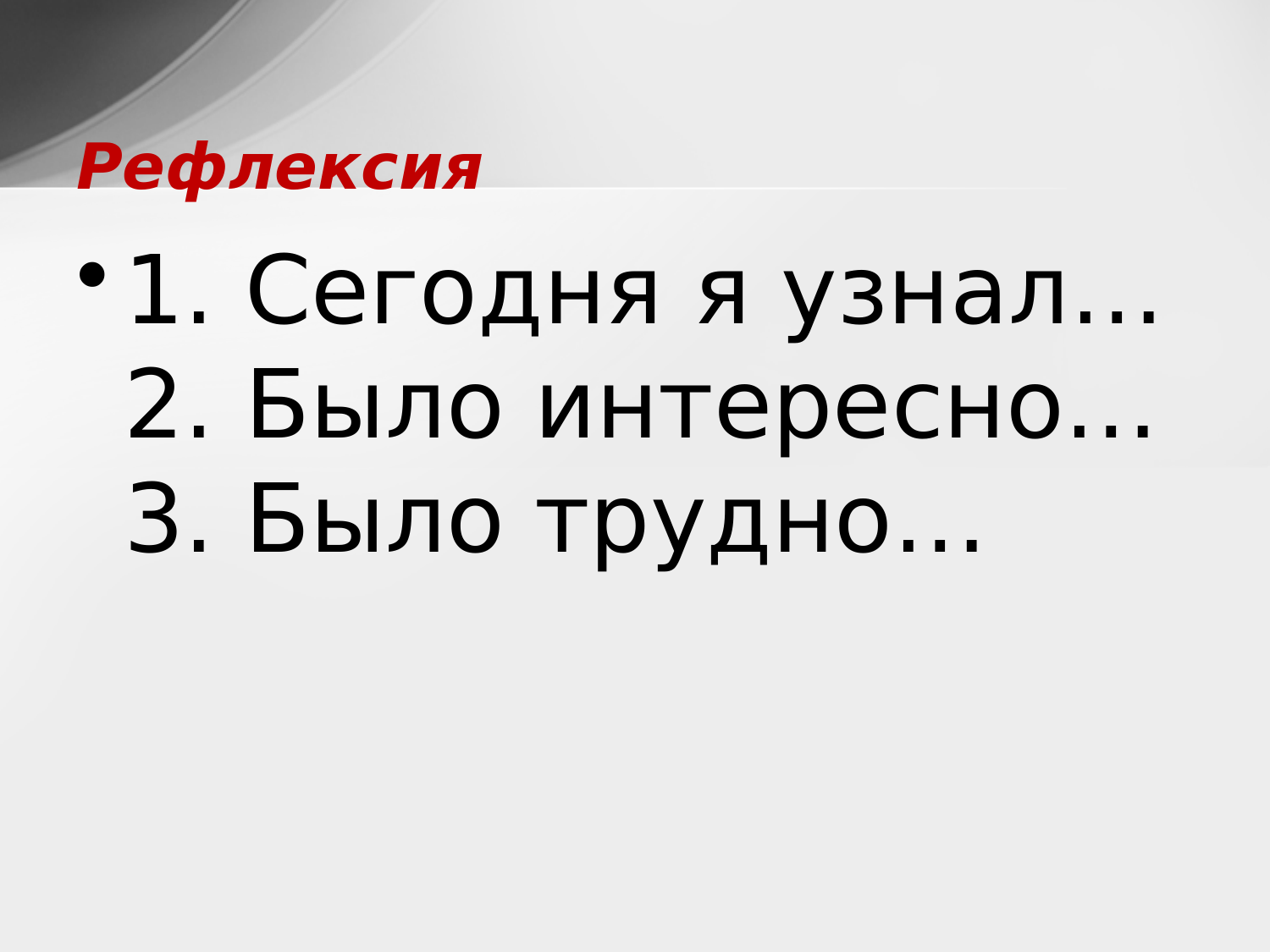

# Рефлексия
1. Сегодня я узнал…
2. Было интересно…
3. Было трудно…